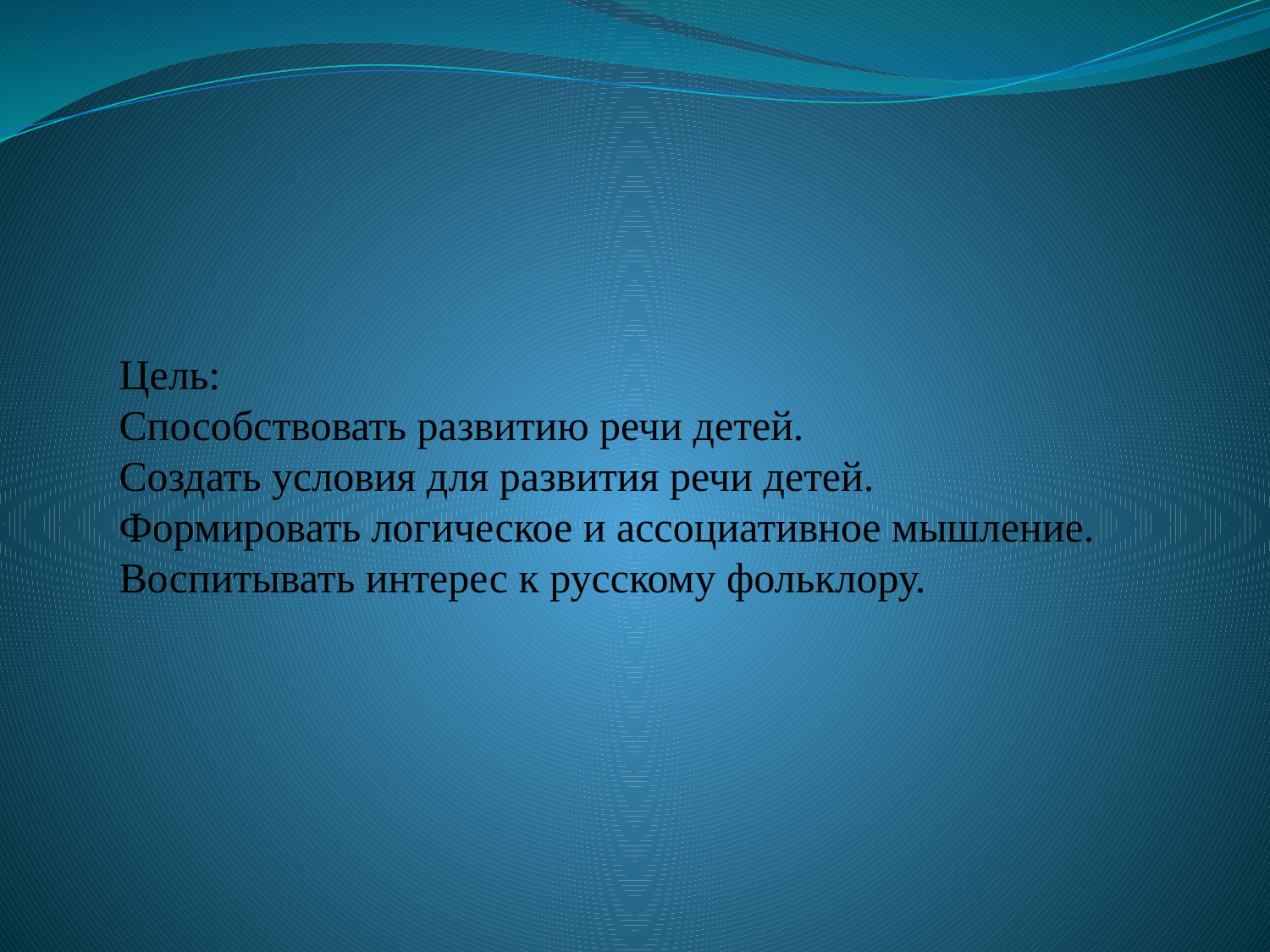

# Цель: Способствовать развитию речи детей. Создать условия для развития речи детей. Формировать логическое и ассоциативное мышление. Воспитывать интерес к русскому фольклору.